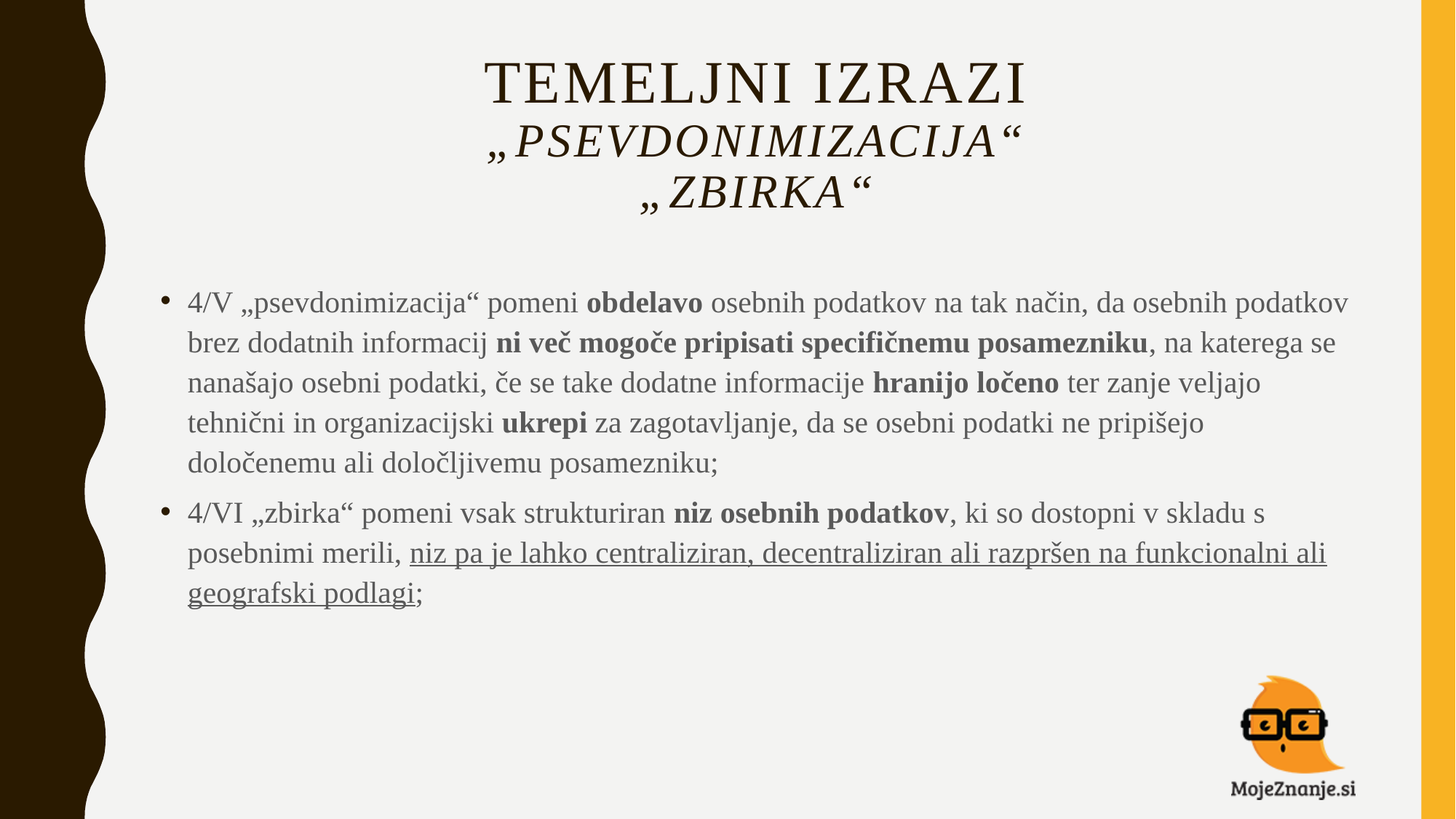

# TEMELJNI IZRAZI „PSEVDONIMIZACIJA“ „ZBIRKA“
4/V „psevdonimizacija“ pomeni obdelavo osebnih podatkov na tak način, da osebnih podatkov brez dodatnih informacij ni več mogoče pripisati specifičnemu posamezniku, na katerega se nanašajo osebni podatki, če se take dodatne informacije hranijo ločeno ter zanje veljajo tehnični in organizacijski ukrepi za zagotavljanje, da se osebni podatki ne pripišejo določenemu ali določljivemu posamezniku;
4/VI „zbirka“ pomeni vsak strukturiran niz osebnih podatkov, ki so dostopni v skladu s posebnimi merili, niz pa je lahko centraliziran, decentraliziran ali razpršen na funkcionalni ali geografski podlagi;